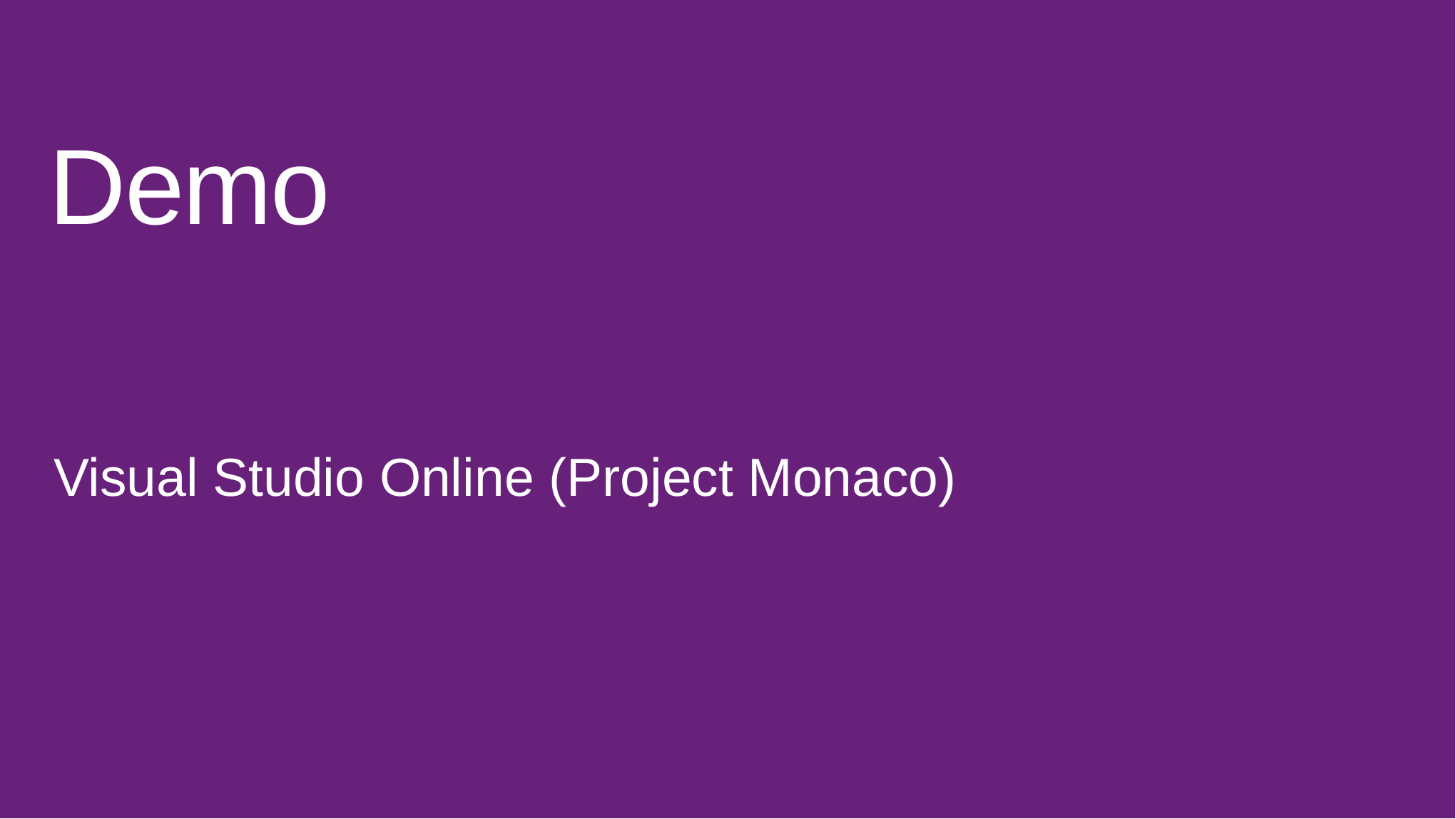

# Demo
Visual Studio Online (Project Monaco)